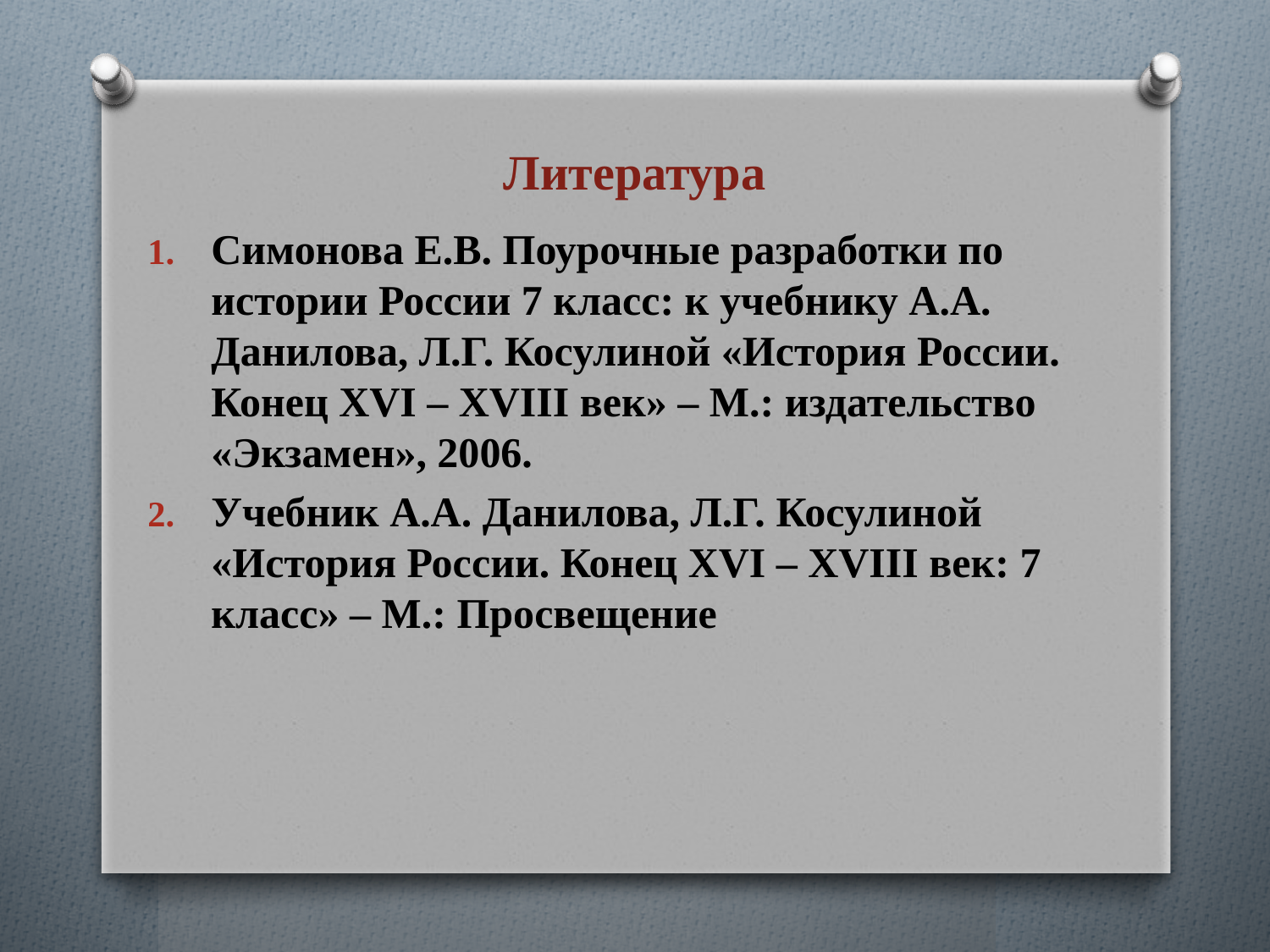

# Литература
Симонова Е.В. Поурочные разработки по истории России 7 класс: к учебнику А.А. Данилова, Л.Г. Косулиной «История России. Конец XVI – XVIII век» – М.: издательство «Экзамен», 2006.
Учебник А.А. Данилова, Л.Г. Косулиной «История России. Конец XVI – XVIII век: 7 класс» – М.: Просвещение